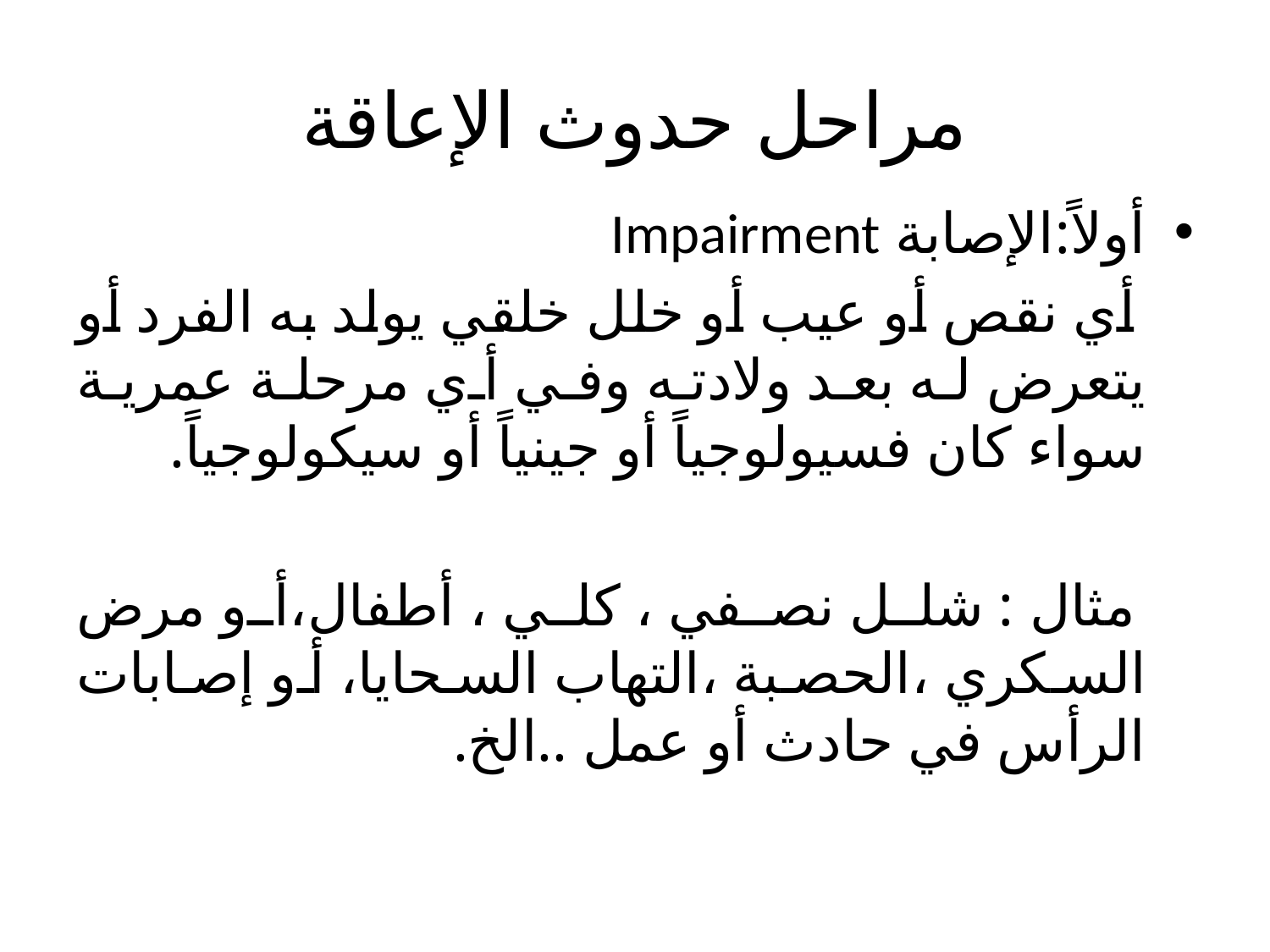

# مراحل حدوث الإعاقة
أولاً:الإصابة Impairment
    أي نقص أو عيب أو خلل خلقي يولد به الفرد أو يتعرض له بعد ولادته وفي أي مرحلة عمرية سواء كان فسيولوجياً أو جينياً أو سيكولوجياً.

    مثال : شلل نصفي ، كلي ، أطفال،أو مرض السكري ،الحصبة ،التهاب السحايا، أو إصابات الرأس في حادث أو عمل ..الخ.